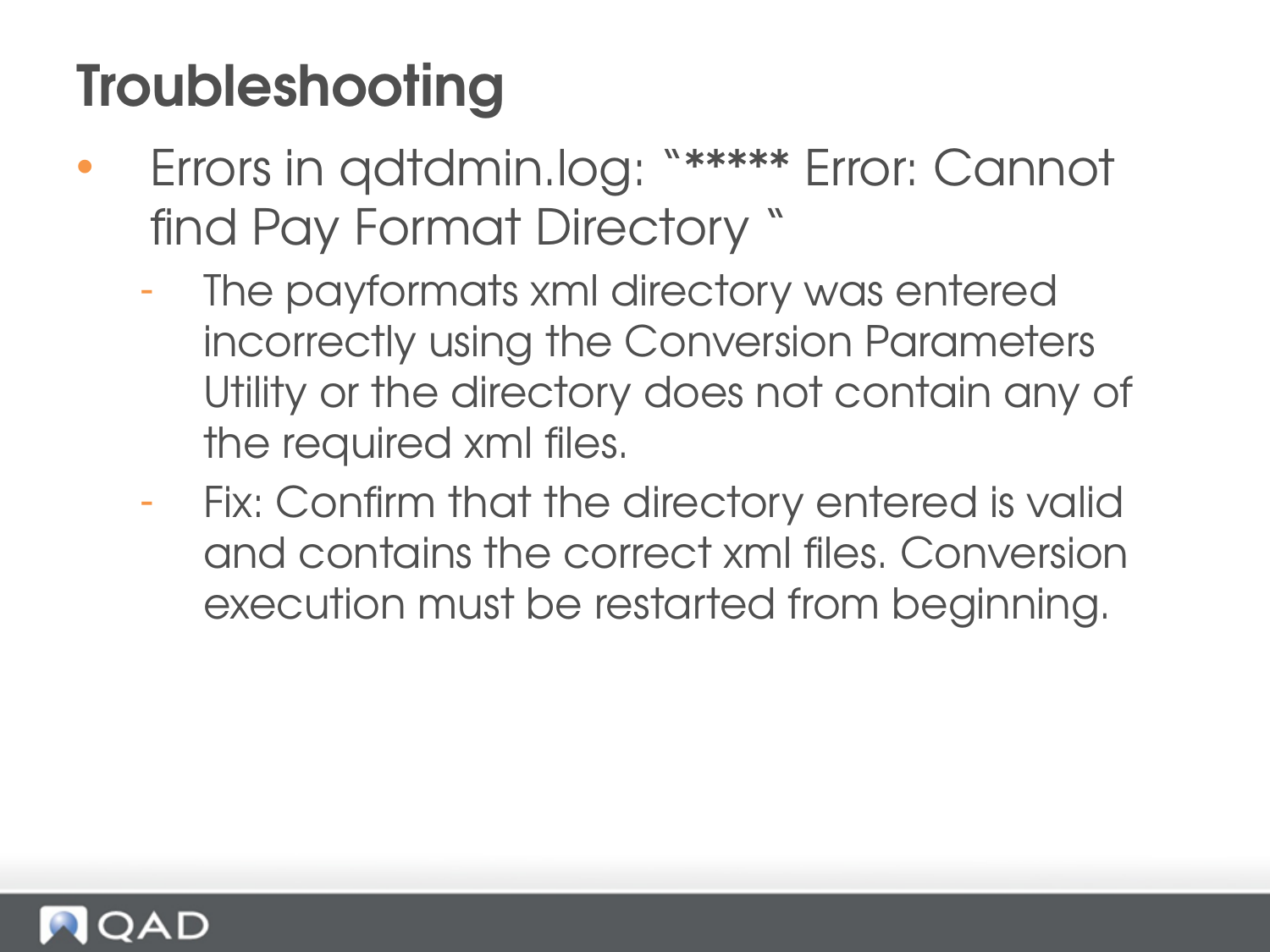

# Troubleshooting
Errors in qdtdmin.log: “***** Error: Cannot find Pay Format Directory “
The payformats xml directory was entered incorrectly using the Conversion Parameters Utility or the directory does not contain any of the required xml files.
Fix: Confirm that the directory entered is valid and contains the correct xml files. Conversion execution must be restarted from beginning.